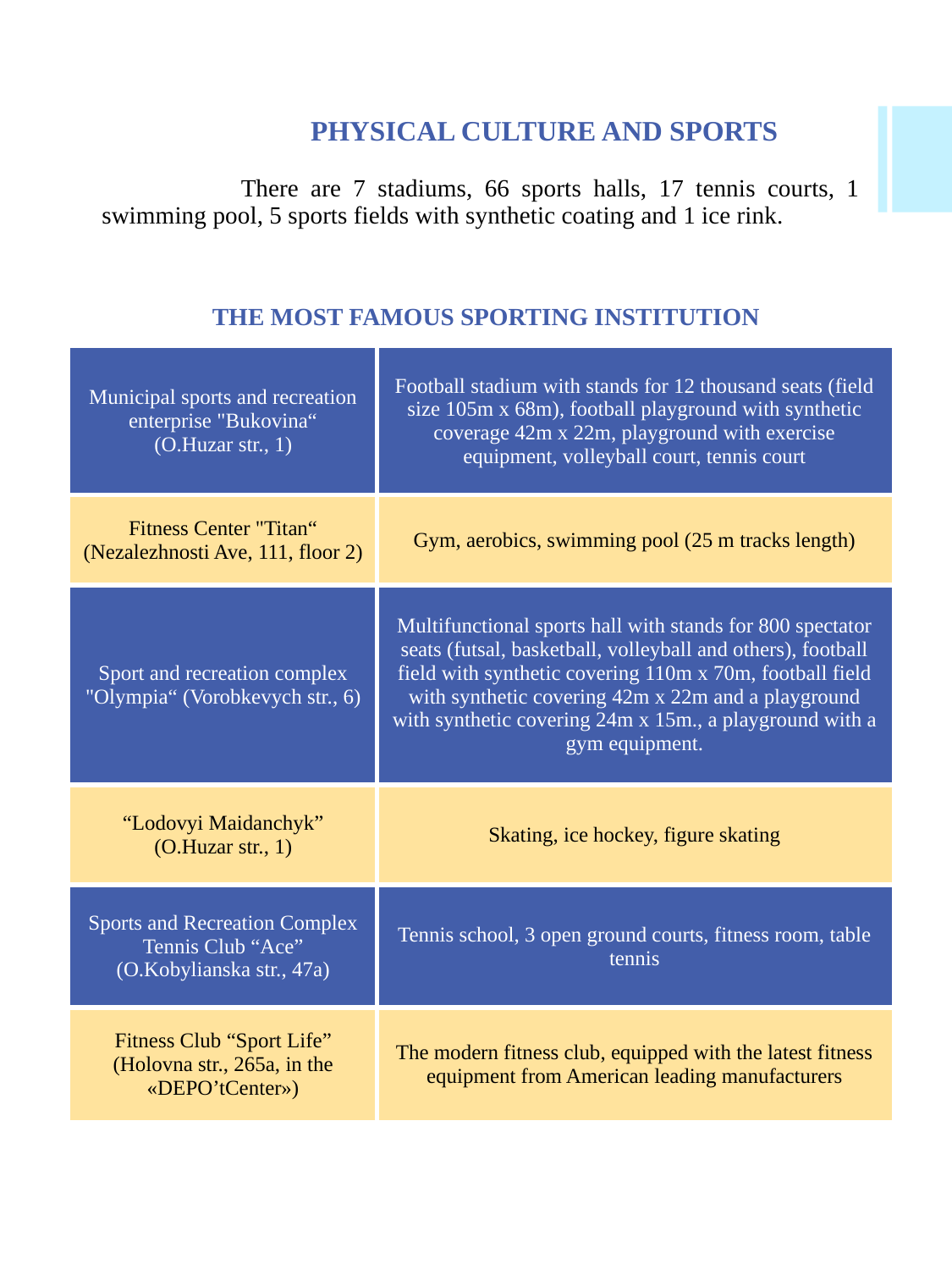

PHYSICAL CULTURE AND SPORTS
	 There are 7 stadiums, 66 sports halls, 17 tennis courts, 1 swimming pool, 5 sports fields with synthetic coating and 1 ice rink.
#
THE MOST FAMOUS SPORTING INSTITUTION
| Municipal sports and recreation enterprise "Bukovina“ (O.Huzar str., 1) | Football stadium with stands for 12 thousand seats (field size 105m x 68m), football playground with synthetic coverage 42m x 22m, playground with exercise equipment, volleyball court, tennis court |
| --- | --- |
| Fitness Center "Titan“ (Nezalezhnosti Ave, 111, floor 2) | Gym, aerobics, swimming pool (25 m tracks length) |
| Sport and recreation complex "Olympia“ (Vorobkevych str., 6) | Multifunctional sports hall with stands for 800 spectator seats (futsal, basketball, volleyball and others), football field with synthetic covering 110m x 70m, football field with synthetic covering 42m x 22m and a playground with synthetic covering 24m x 15m., a playground with a gym equipment. |
| “Lodovyi Maidanchyk” (O.Huzar str., 1) | Skating, ice hockey, figure skating |
| Sports and Recreation Complex Tennis Club “Ace” (O.Kobylianska str., 47а) | Tennis school, 3 open ground courts, fitness room, table tennis |
| Fitness Club “Sport Life” (Holovna str., 265а, in the «DEPO’tCenter») | The modern fitness club, equipped with the latest fitness equipment from American leading manufacturers |